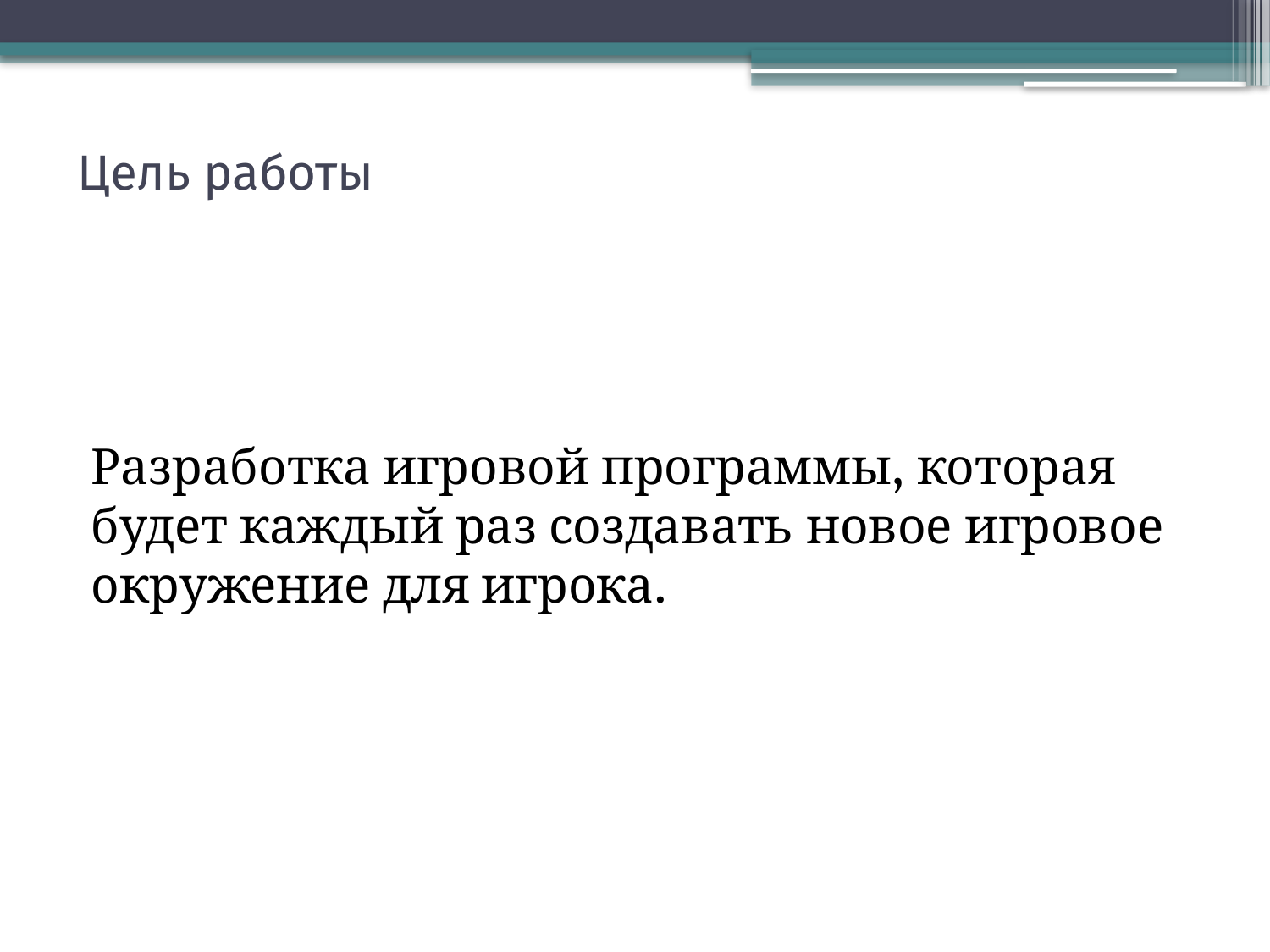

# Цель работы

Разработка игровой программы, которая будет каждый раз создавать новое игровое окружение для игрока.